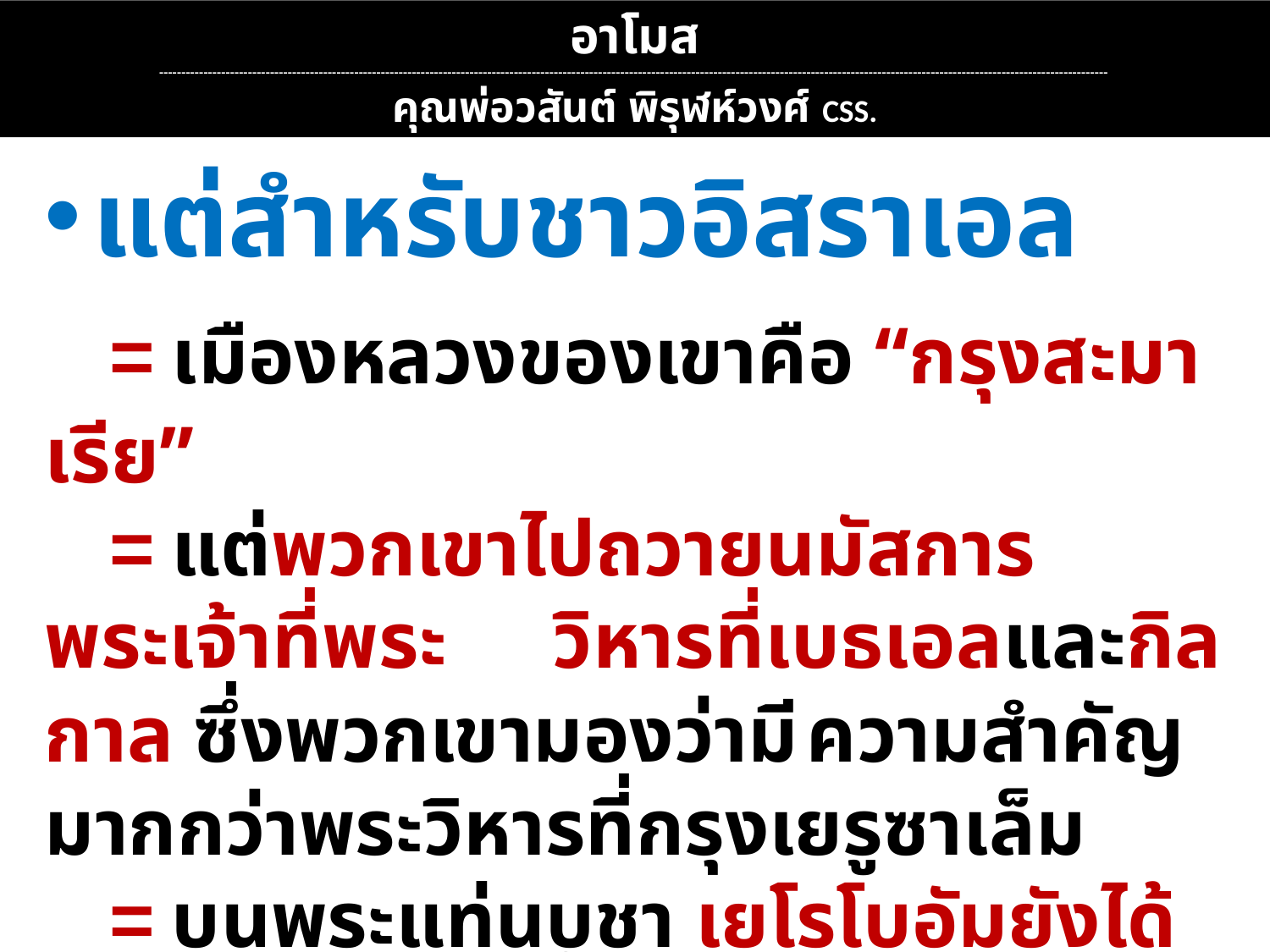

อาโมส
----------------------------------------------------------------------------------------------------------------------------------------------------------------------------------------------------------------------
คุณพ่อวสันต์ พิรุฬห์วงศ์ CSS.
แต่สำหรับชาวอิสราเอล
   =	เมืองหลวงของเขาคือ “กรุงสะมาเรีย”
   =	แต่พวกเขาไปถวายนมัสการพระเจ้าที่พระ	วิหารที่เบธเอลและกิลกาล ซึ่งพวกเขามองว่ามี	ความสำคัญมากกว่าพระวิหารที่กรุงเยรูซาเล็ม
   =	บนพระแท่นบูชา เยโรโบอัมยังได้ตั้งรูปเคารพ	ไว้ด้วย ซึ่งแตกต่างจากชาวยูดาห์ที่ไม่มีรูป	เคารพในพระวิหาร